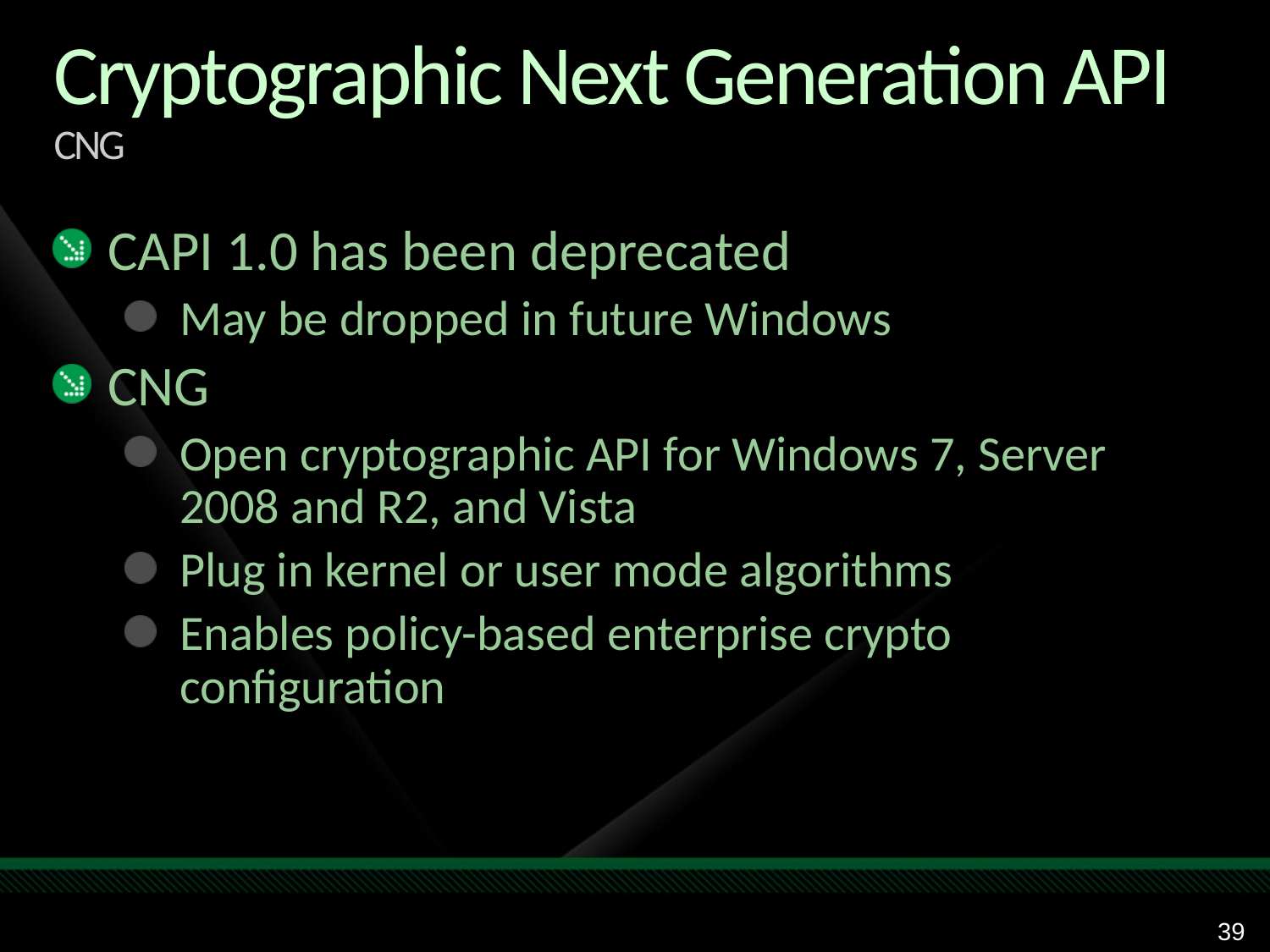

# Cryptographic Next Generation API CNG
CAPI 1.0 has been deprecated
May be dropped in future Windows
CNG
Open cryptographic API for Windows 7, Server 2008 and R2, and Vista
Plug in kernel or user mode algorithms
Enables policy-based enterprise crypto configuration